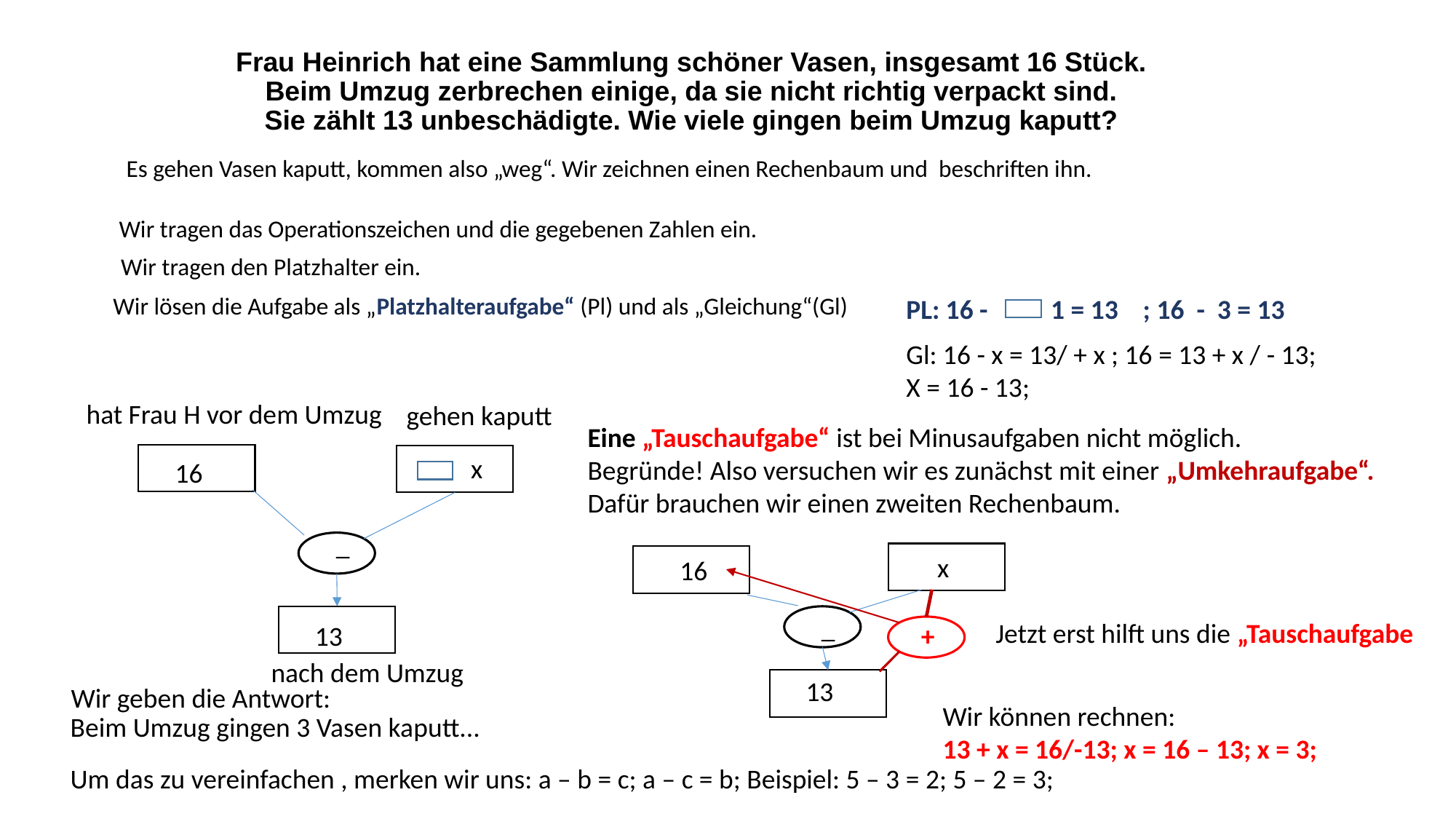

# Frau Heinrich hat eine Sammlung schöner Vasen, insgesamt 16 Stück. Beim Umzug zerbrechen einige, da sie nicht richtig verpackt sind. Sie zählt 13 unbeschädigte. Wie viele gingen beim Umzug kaputt?
 Es gehen Vasen kaputt, kommen also „weg“. Wir zeichnen einen Rechenbaum und  beschriften ihn.
Wir tragen das Operationszeichen und die gegebenen Zahlen ein.
Wir tragen den Platzhalter ein.
Wir lösen die Aufgabe als „Platzhalteraufgabe“ (Pl) und als „Gleichung“(Gl)
PL: 16 -      =  1 = 13    ; 16  -  3 = 13

Gl: 16 - x = 13/ + x ; 16 = 13 + x / - 13;
X = 16 - 13;

hat Frau H vor dem Umzug
 gehen kaputt
Eine „Tauschaufgabe“ ist bei Minusaufgaben nicht möglich.
Begründe! Also versuchen wir es zunächst mit einer „Umkehraufgabe“.
Dafür brauchen wir einen zweiten Rechenbaum.

x
16

_

x

16
_

Jetzt erst hilft uns die „Tauschaufgabe
13
+

nach dem Umzug
13

Wir geben die Antwort:
Wir können rechnen:
13 + x = 16/-13; x = 16 – 13; x = 3;
Beim Umzug gingen 3 Vasen kaputt...
Um das zu vereinfachen , merken wir uns: a – b = c; a – c = b; Beispiel: 5 – 3 = 2; 5 – 2 = 3;